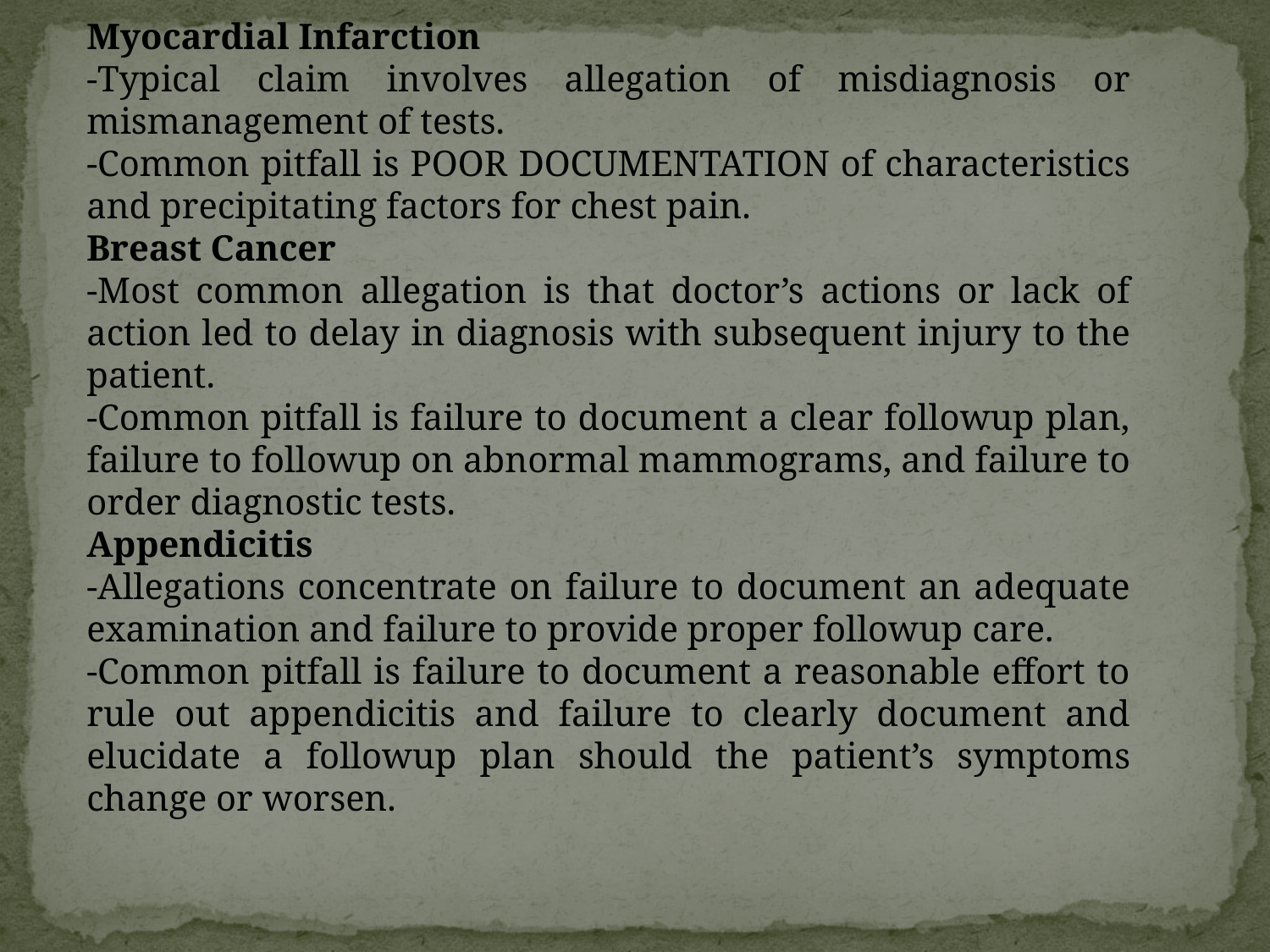

Myocardial Infarction
-Typical claim involves allegation of misdiagnosis or mismanagement of tests.
-Common pitfall is POOR DOCUMENTATION of characteristics and precipitating factors for chest pain.
Breast Cancer
-Most common allegation is that doctor’s actions or lack of action led to delay in diagnosis with subsequent injury to the patient.
-Common pitfall is failure to document a clear followup plan, failure to followup on abnormal mammograms, and failure to order diagnostic tests.
Appendicitis
-Allegations concentrate on failure to document an adequate examination and failure to provide proper followup care.
-Common pitfall is failure to document a reasonable effort to rule out appendicitis and failure to clearly document and elucidate a followup plan should the patient’s symptoms change or worsen.